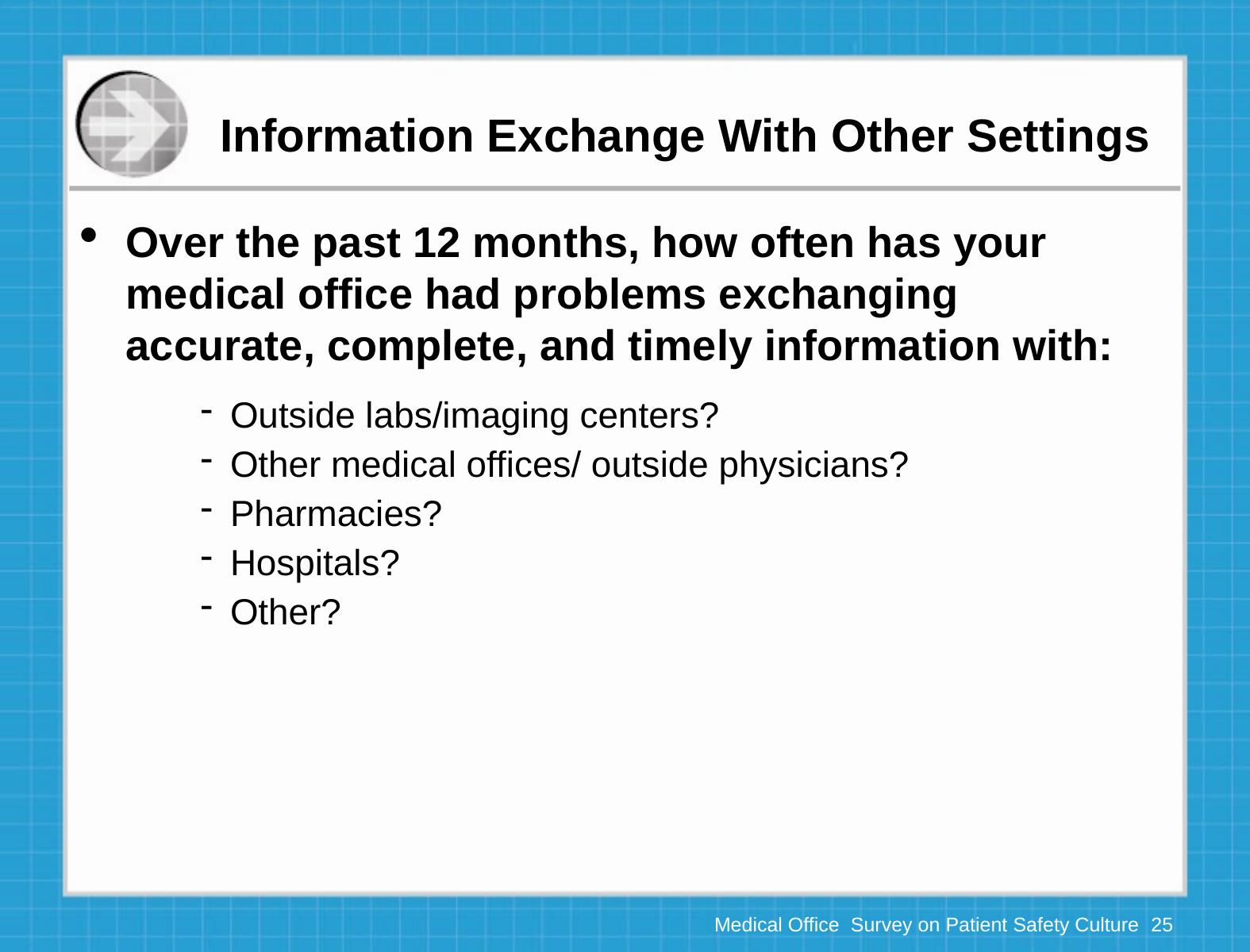

# Information Exchange With Other Settings
Over the past 12 months, how often has your medical office had problems exchanging accurate, complete, and timely information with:

Outside labs/imaging centers?
Other medical offices/ outside physicians?
Pharmacies?
Hospitals?
Other?